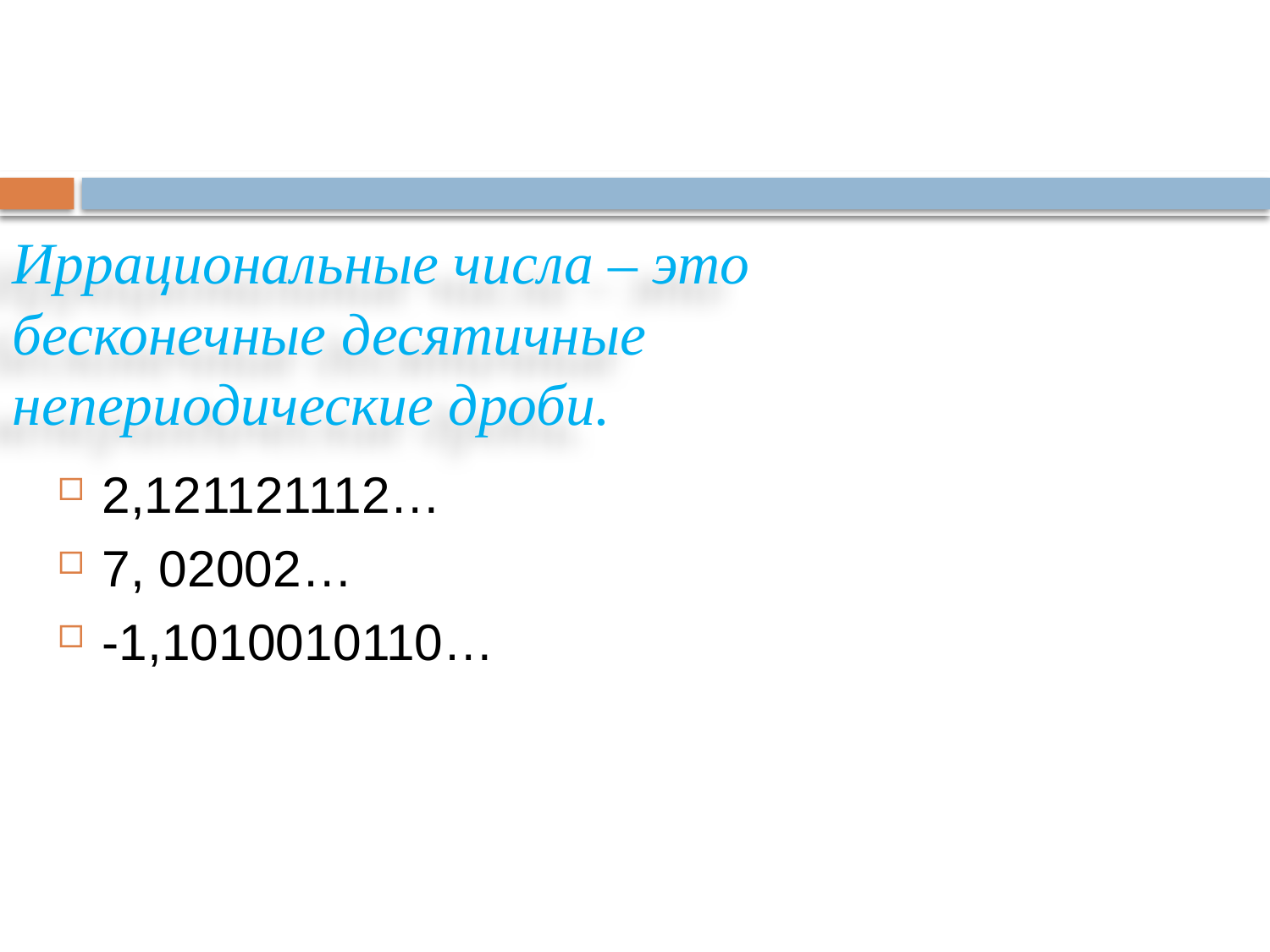

# Иррациональные числа – это бесконечные десятичные непериодические дроби.
2,121121112…
7, 02002…
-1,1010010110…